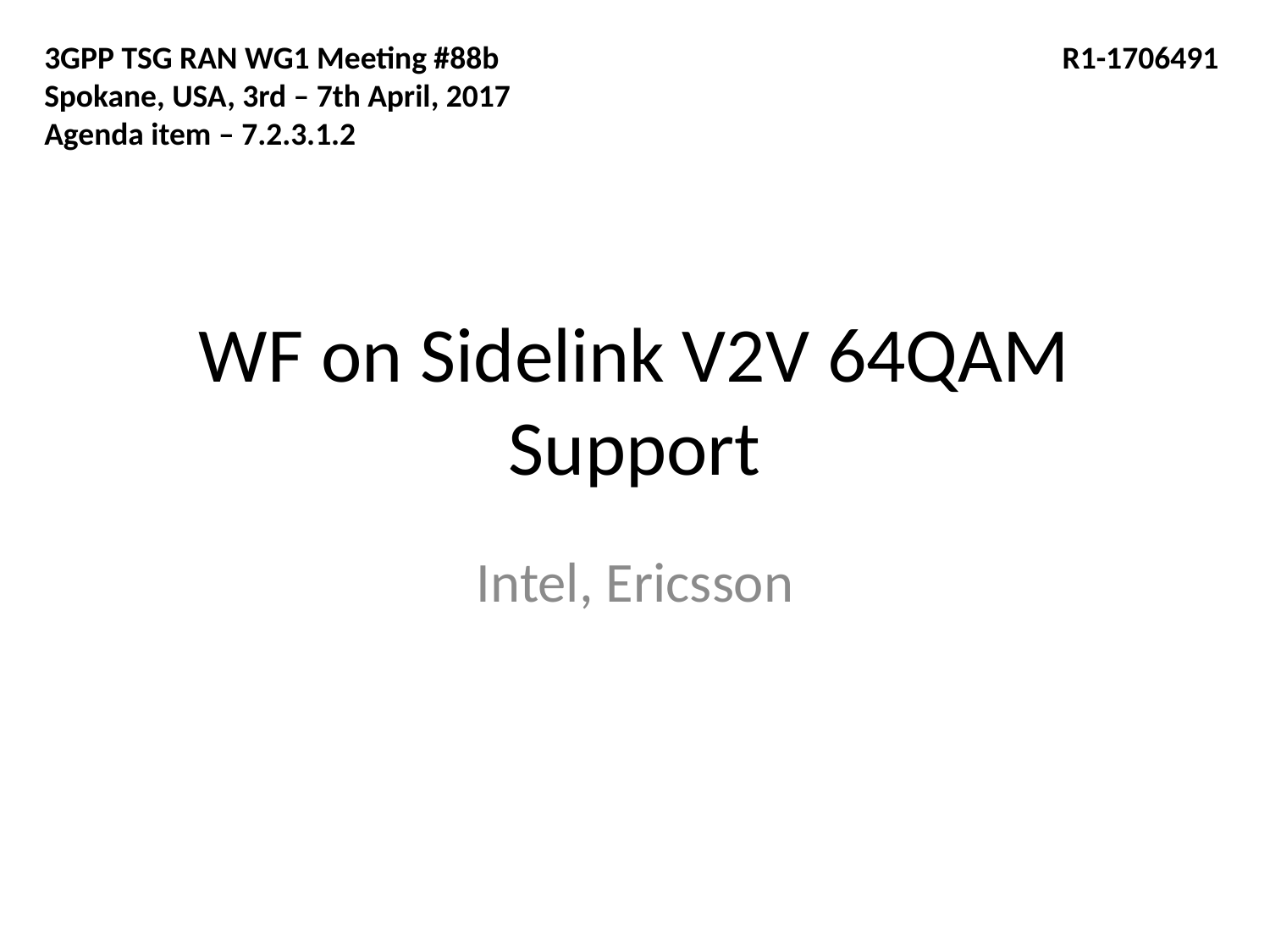

3GPP TSG RAN WG1 Meeting #88b				                  R1-1706491
Spokane, USA, 3rd – 7th April, 2017
Agenda item – 7.2.3.1.2
# WF on Sidelink V2V 64QAM Support
Intel, Ericsson